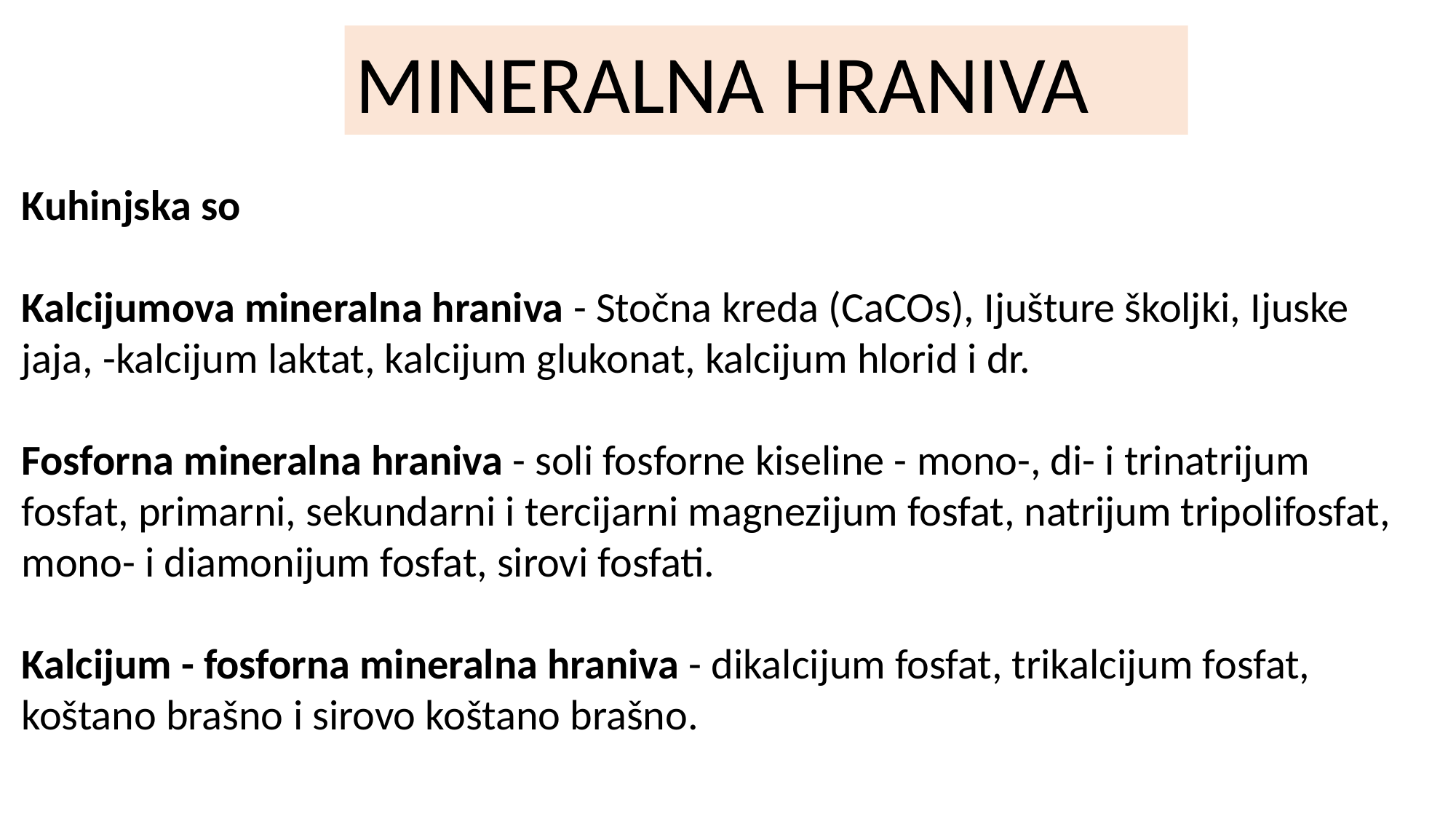

MINERALNA HRANIVA
Kuhinjska so

Kalcijumova mineralna hraniva - Stočna kreda (CaCOs), Ijušture školjki, Ijuske jaja, -kalcijum laktat, kalcijum glukonat, kalcijum hlorid i dr.

Fosforna mineralna hraniva - soli fosforne kiseline - mono-, di- i trinatrijum fosfat, primarni, sekundarni i tercijarni magnezijum fosfat, natrijum tripolifosfat, mono- i diamonijum fosfat, sirovi fosfati.

Kalcijum - fosforna mineralna hraniva - dikalcijum fosfat, trikalcijum fosfat, koštano brašno i sirovo koštano brašno.